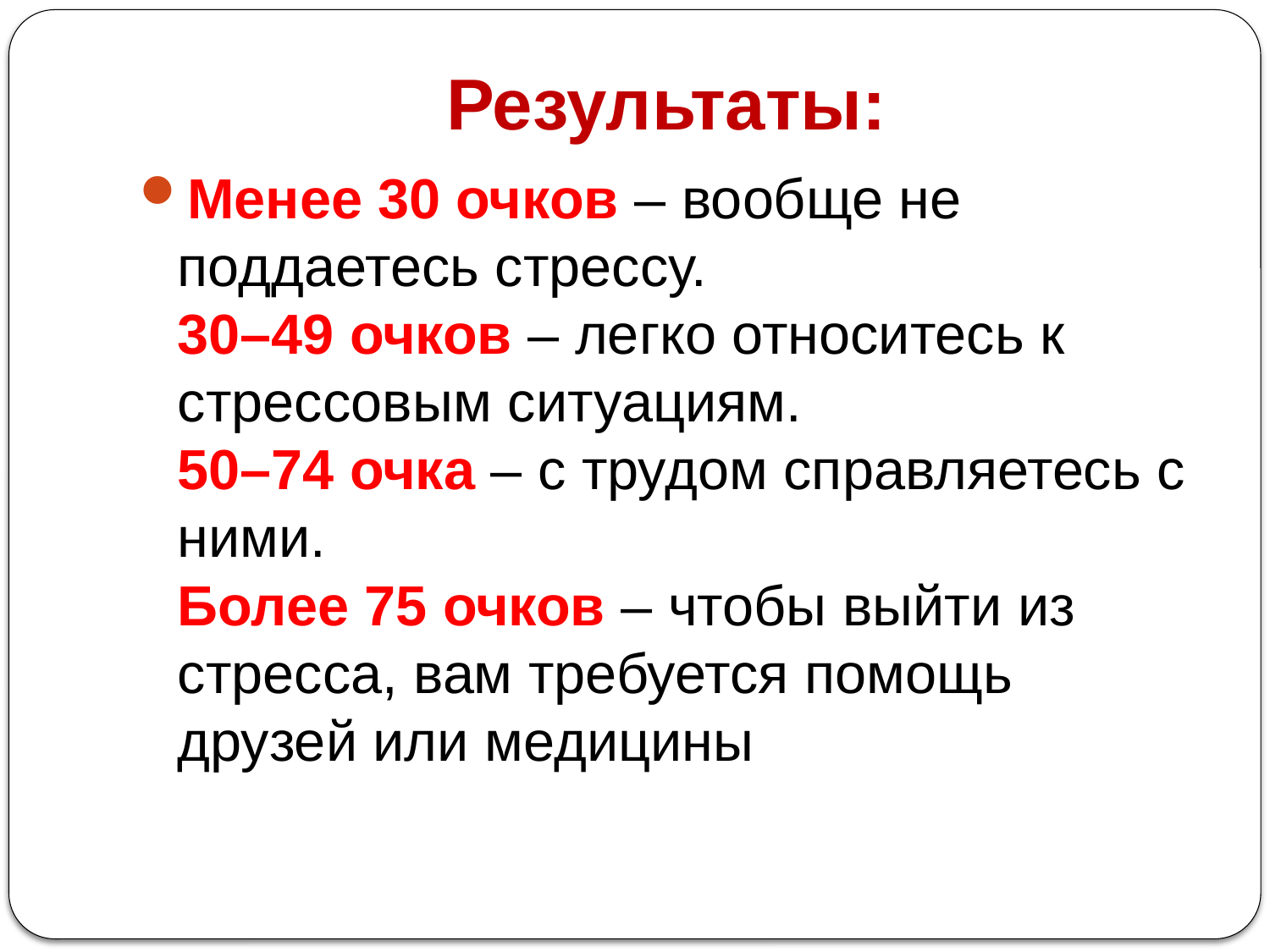

# Результаты:
Менее 30 очков – вообще не поддаетесь стрессу.
30–49 очков – легко относитесь к стрессовым ситуациям.
50–74 очка – с трудом справляетесь с ними.
Более 75 очков – чтобы выйти из стресса, вам требуется помощь друзей или медицины